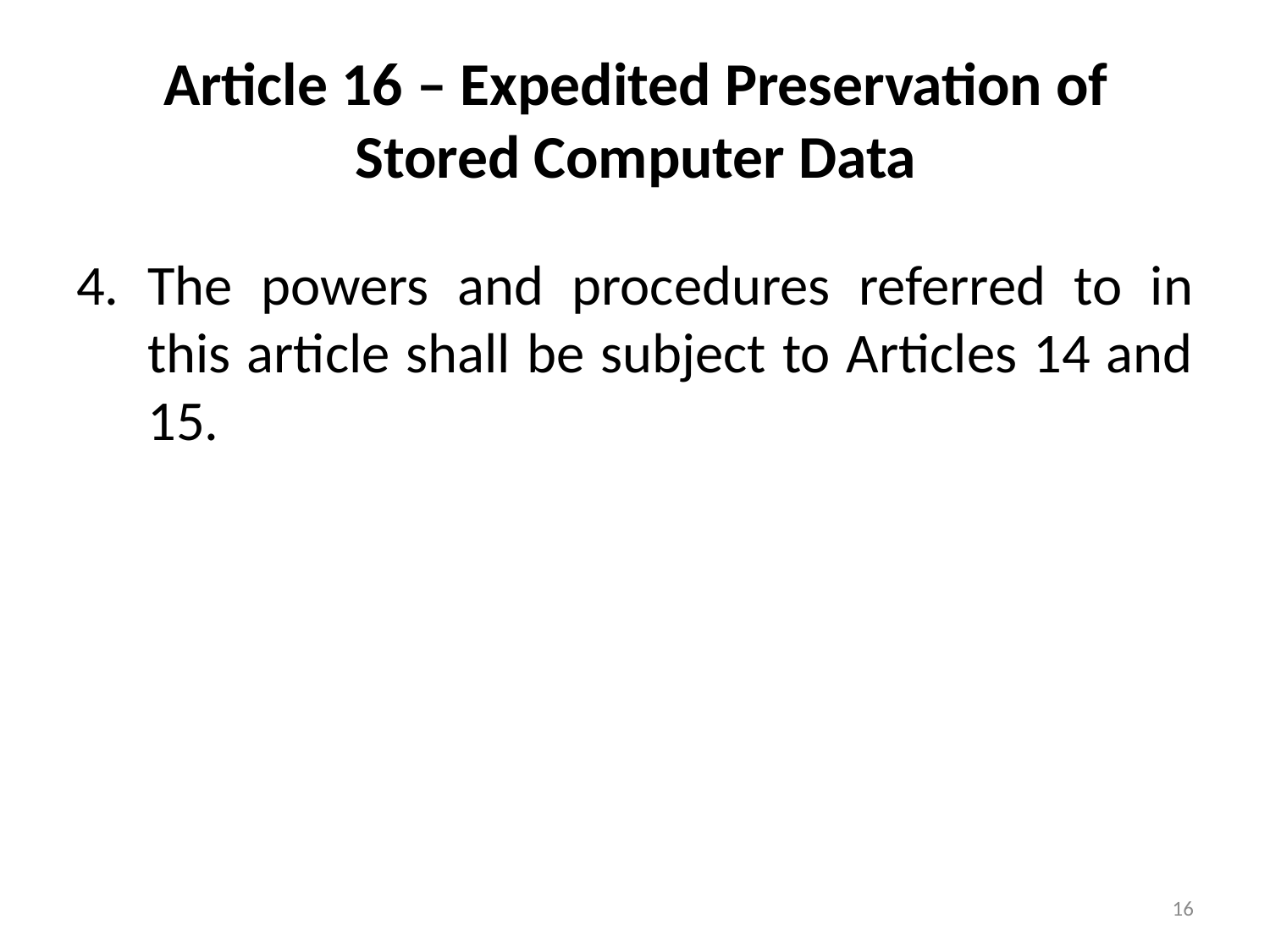

# Article 16 – Expedited Preservation of Stored Computer Data
The powers and procedures referred to in this article shall be subject to Articles 14 and 15.
16